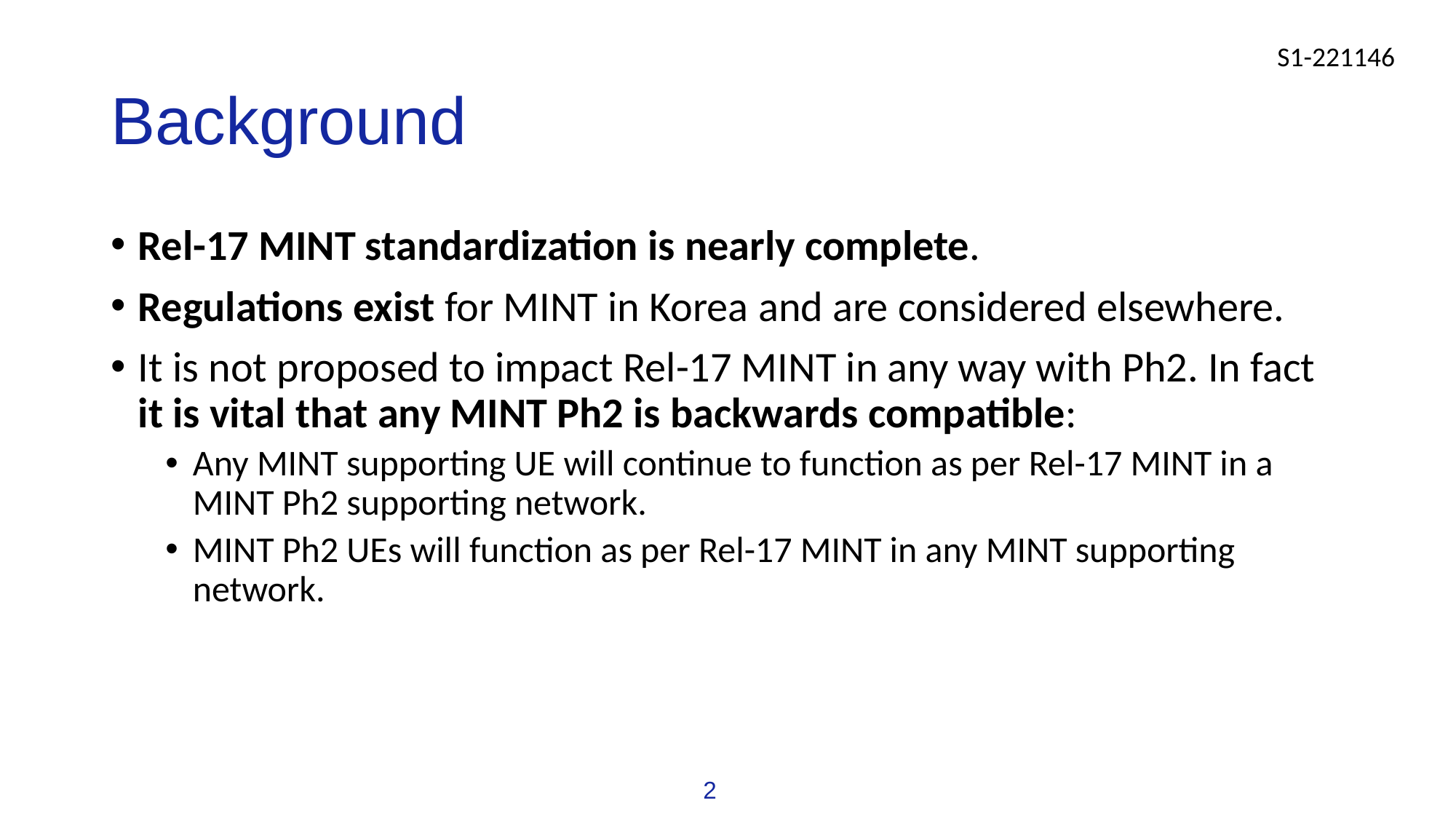

# Background
Rel-17 MINT standardization is nearly complete.
Regulations exist for MINT in Korea and are considered elsewhere.
It is not proposed to impact Rel-17 MINT in any way with Ph2. In fact it is vital that any MINT Ph2 is backwards compatible:
Any MINT supporting UE will continue to function as per Rel-17 MINT in a MINT Ph2 supporting network.
MINT Ph2 UEs will function as per Rel-17 MINT in any MINT supporting network.
2